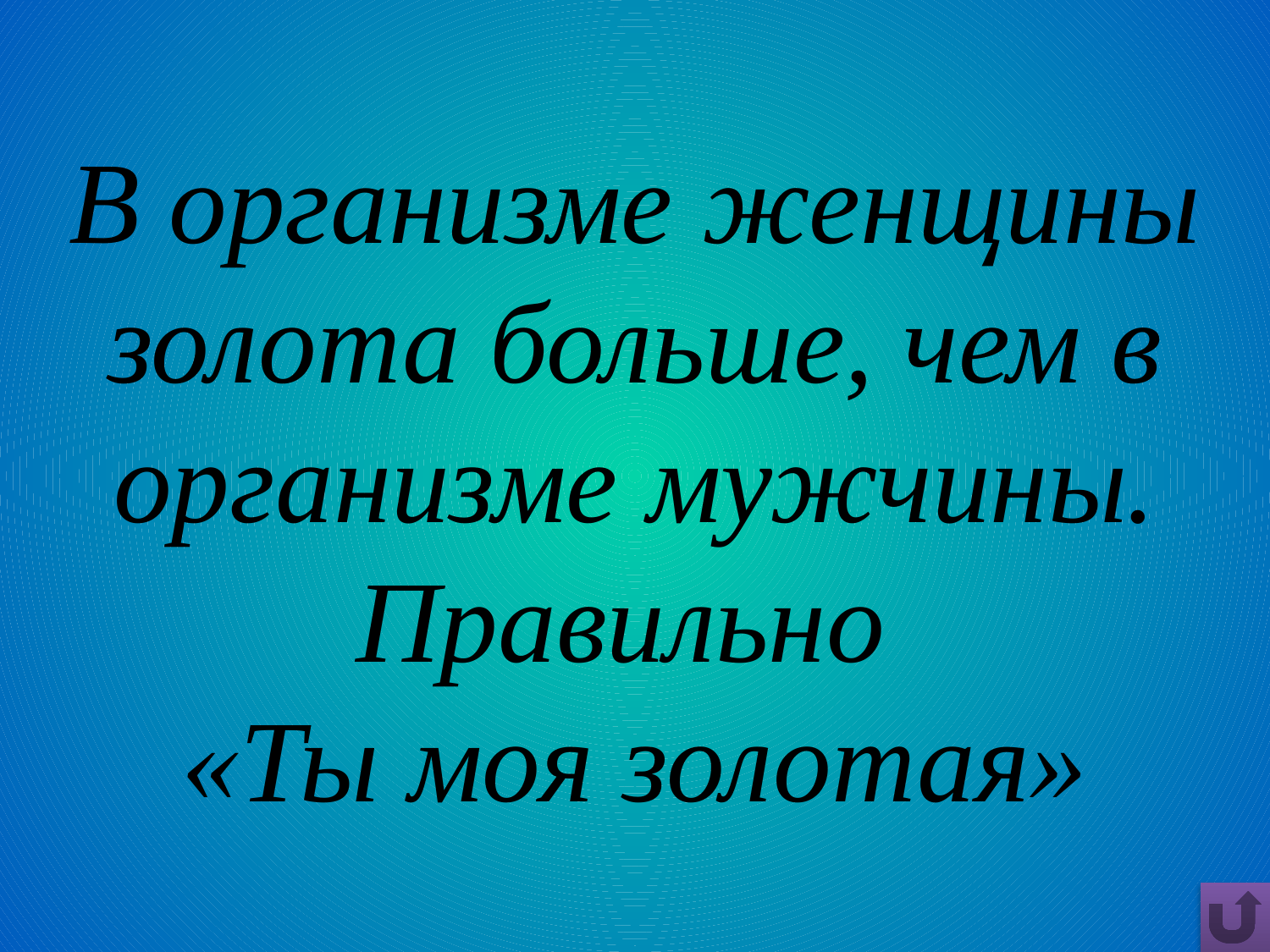

# В организме женщины золота больше, чем в организме мужчины. Правильно «Ты моя золотая»